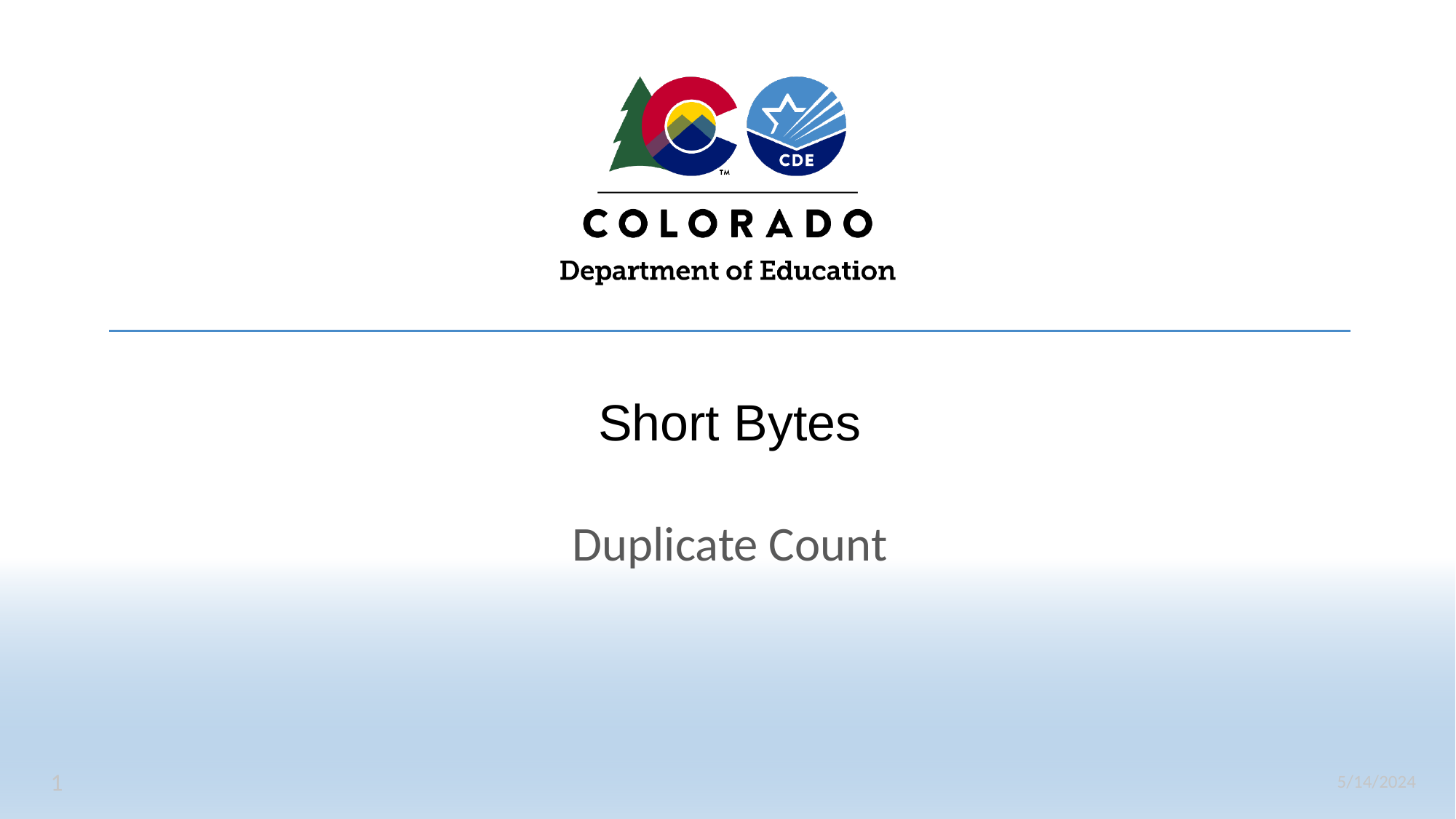

# Short Bytes
Duplicate Count
1
5/14/2024